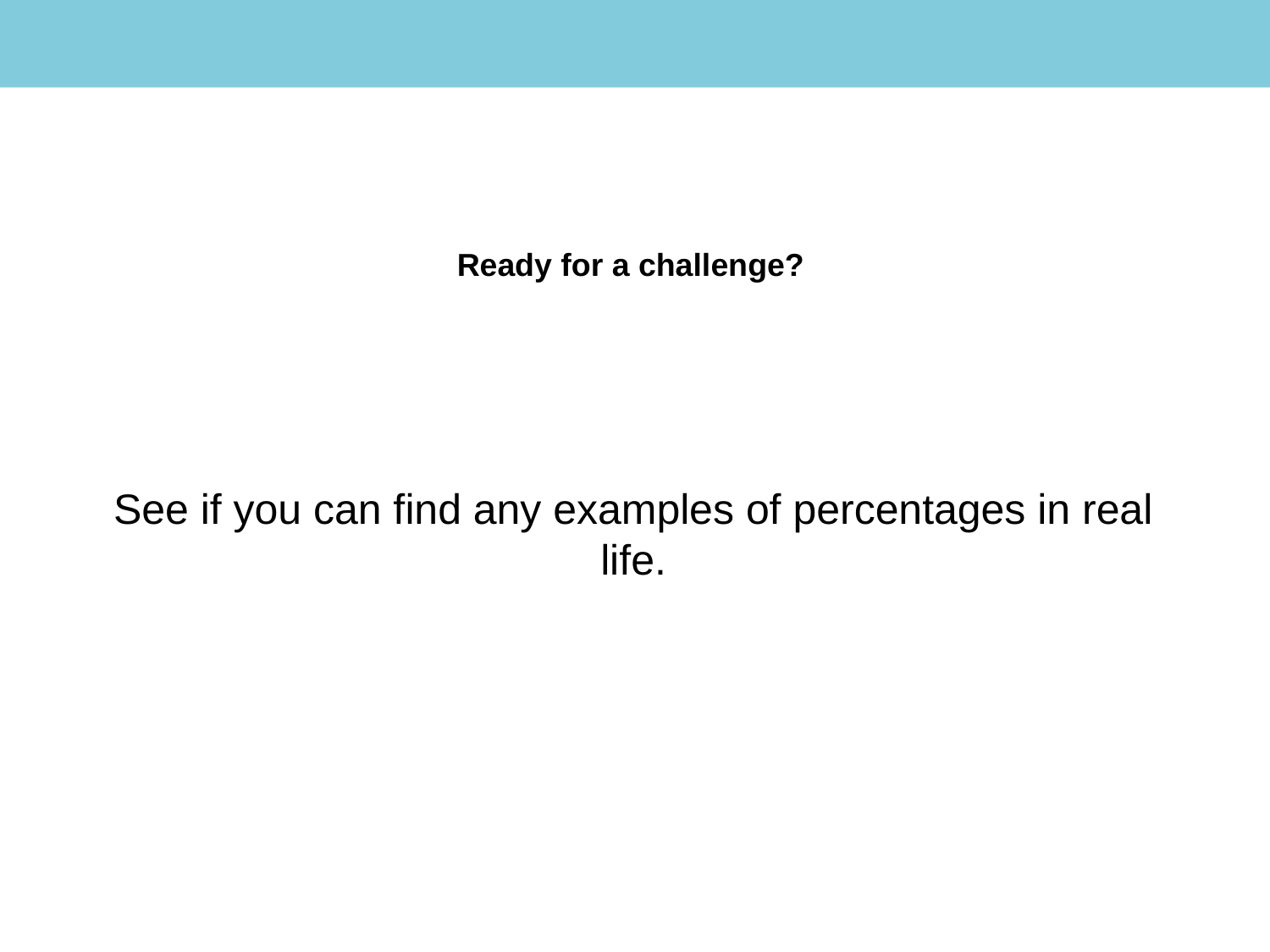

Ready for a challenge?
See if you can find any examples of percentages in real life.